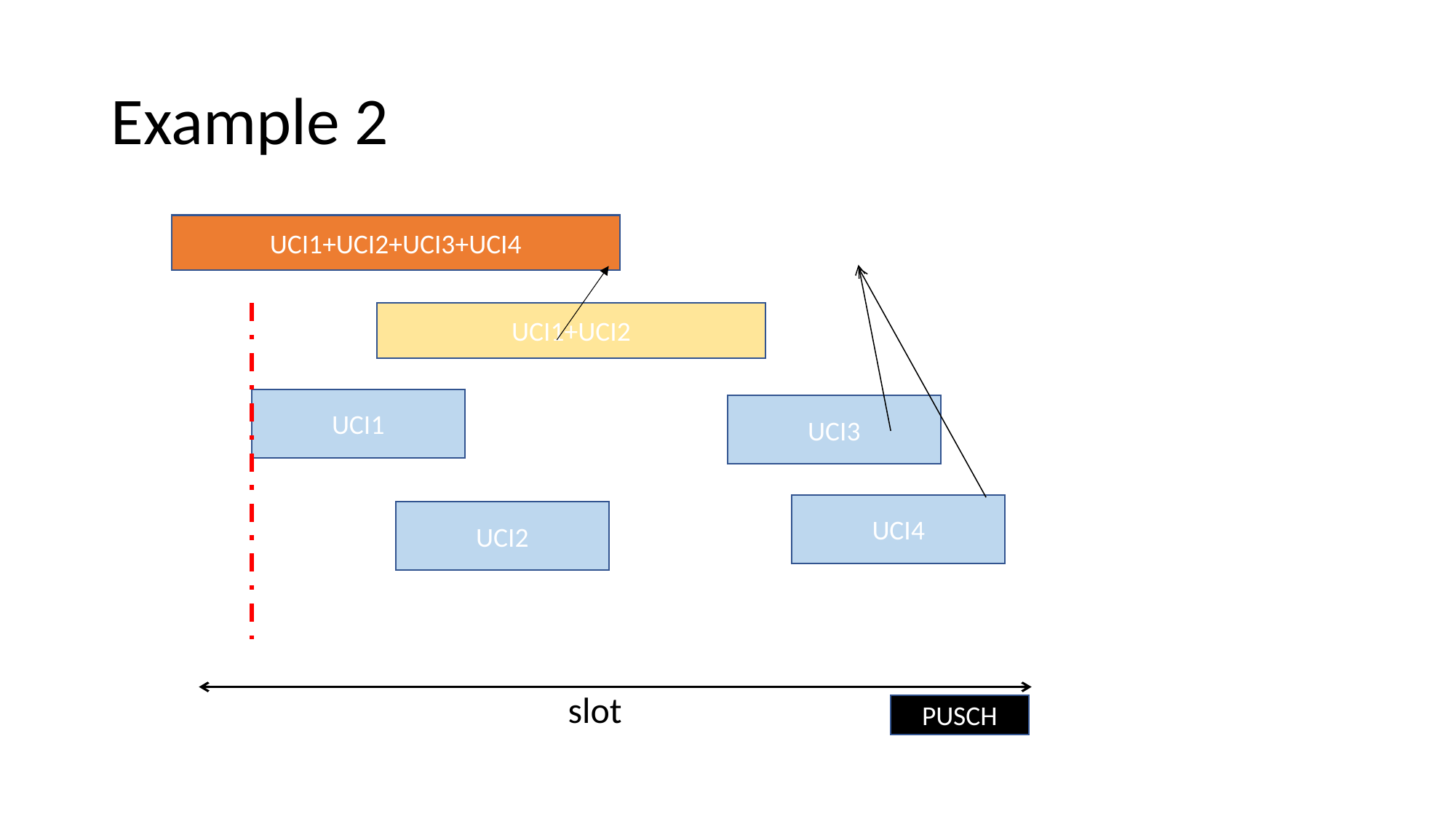

# Example 2
UCI1+UCI2+UCI3+UCI4

UCI1+UCI2
UCI1
UCI3
UCI4
UCI2
slot
PUSCH